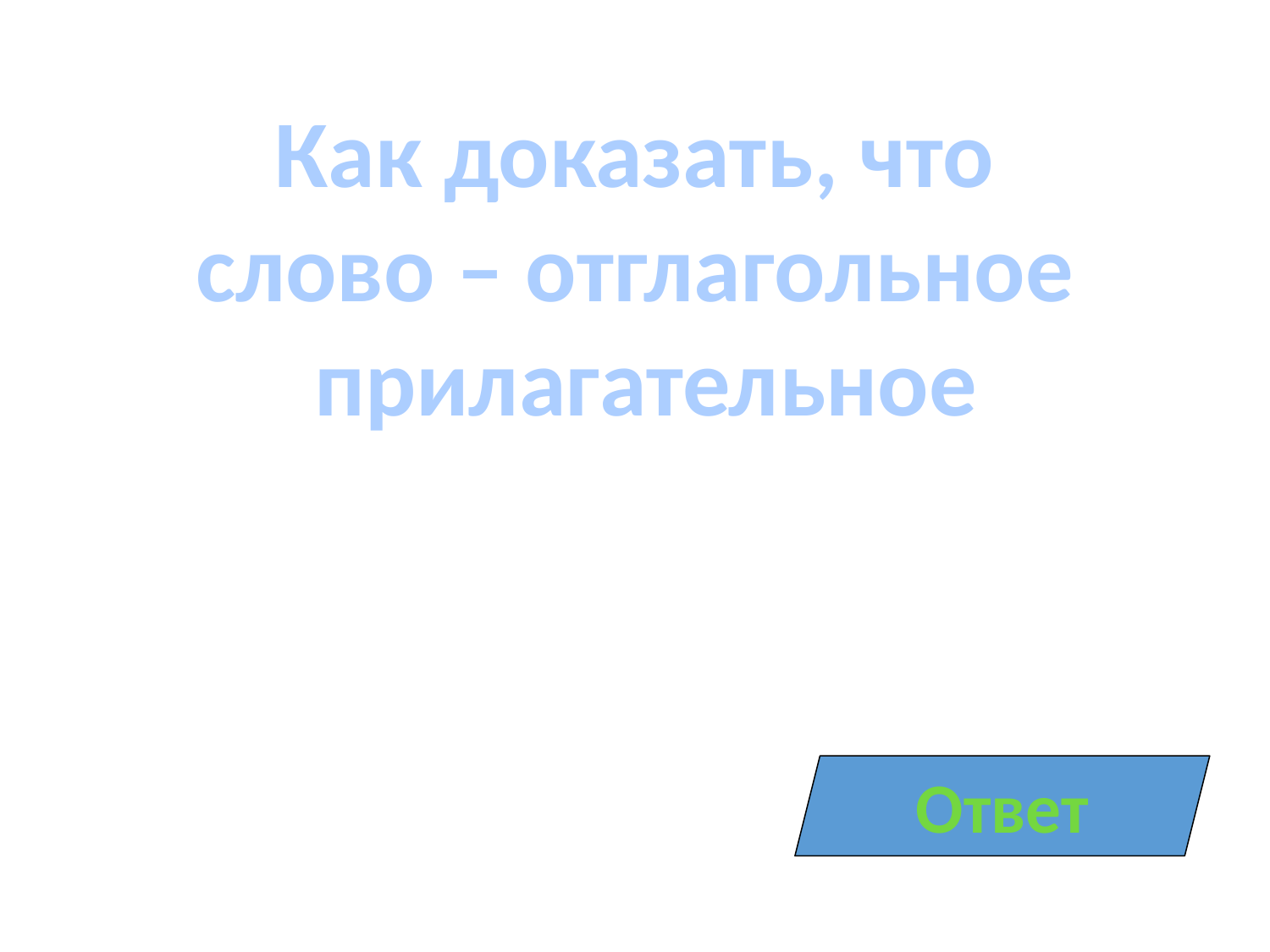

Как доказать, что
слово – отглагольное
 прилагательное

Ответ